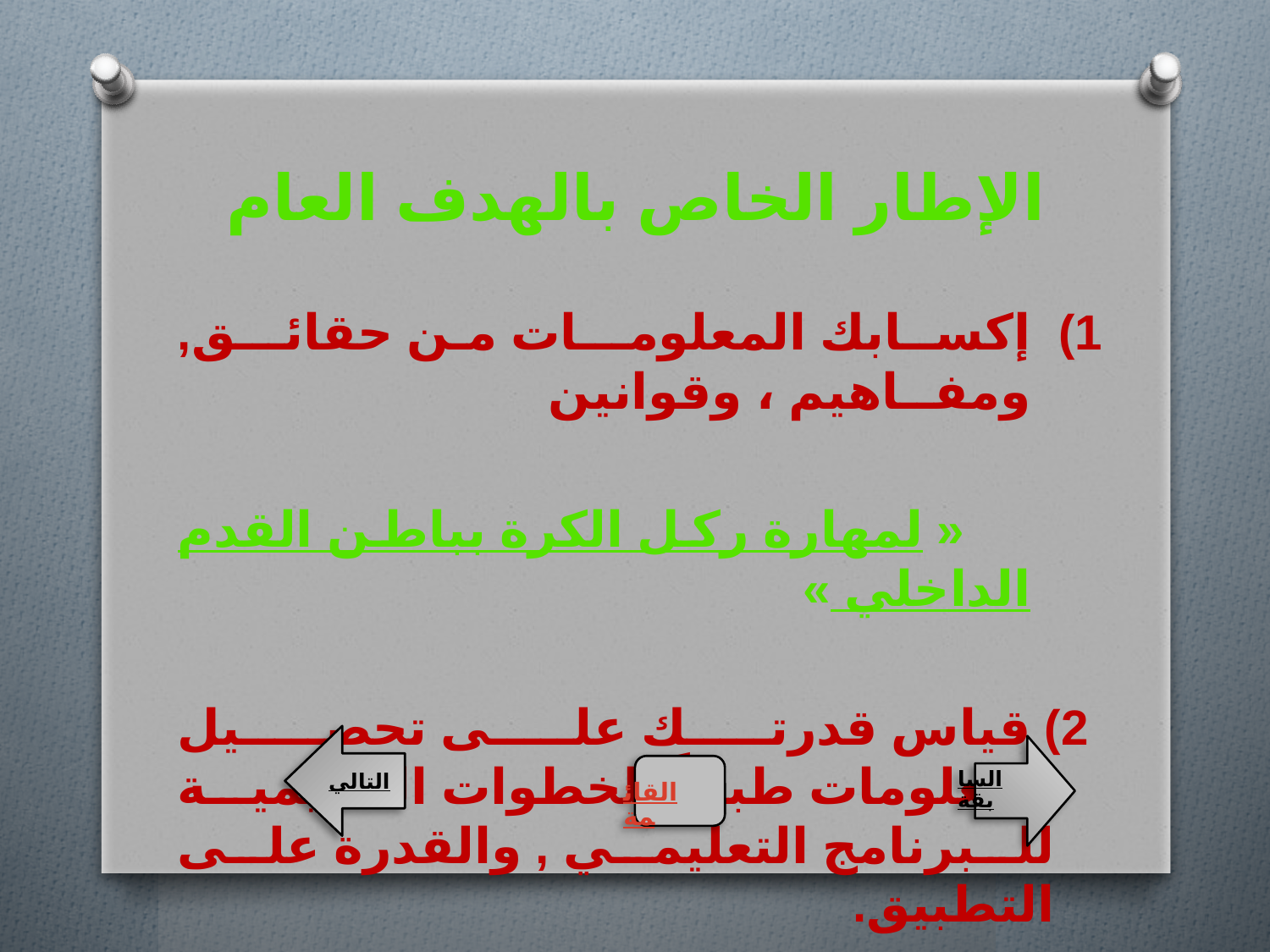

# الإطار الخاص بالهدف العام
إكسـابك المعلومــات من حقائــق, ومفــاهيم ، وقوانين

          « لمهارة ركل الكرة بباطن القدم الداخلي »

 2) قياس قدرتك على تحصيل المعلومات طبقاً للخطوات التعليمية للبرنامج التعليمي , والقدرة على التطبيق.

التالي
السابقة
القائمة